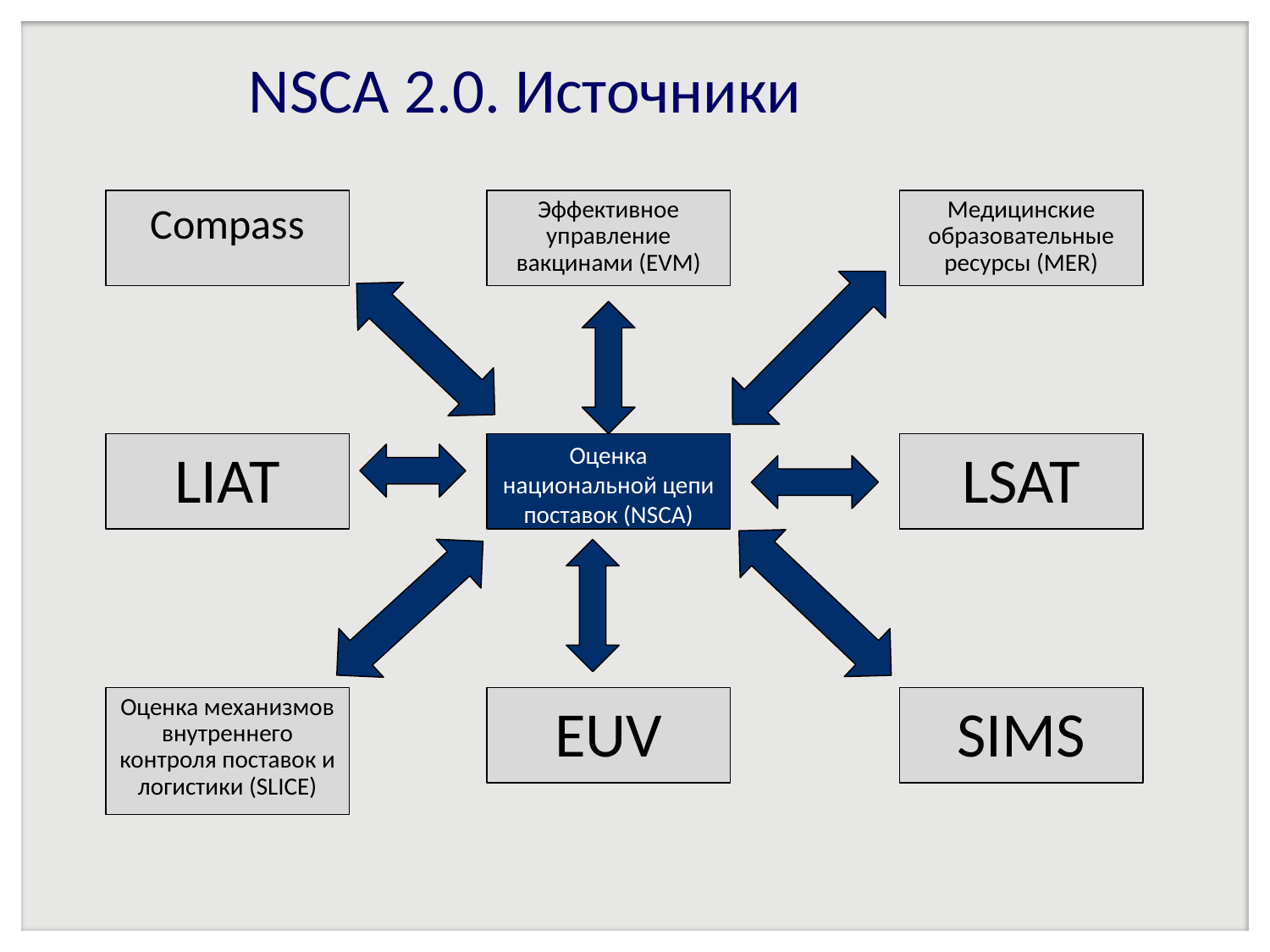

# NSCA 2.0. Источники
Compass
Эффективное управление вакцинами (EVM)
Медицинские образовательные ресурсы (MER)

LIAT
Оценка национальной цепи поставок (NSCA)
LSAT

Оценка механизмов внутреннего контроля поставок и логистики (SLICE)
EUV

SIMS